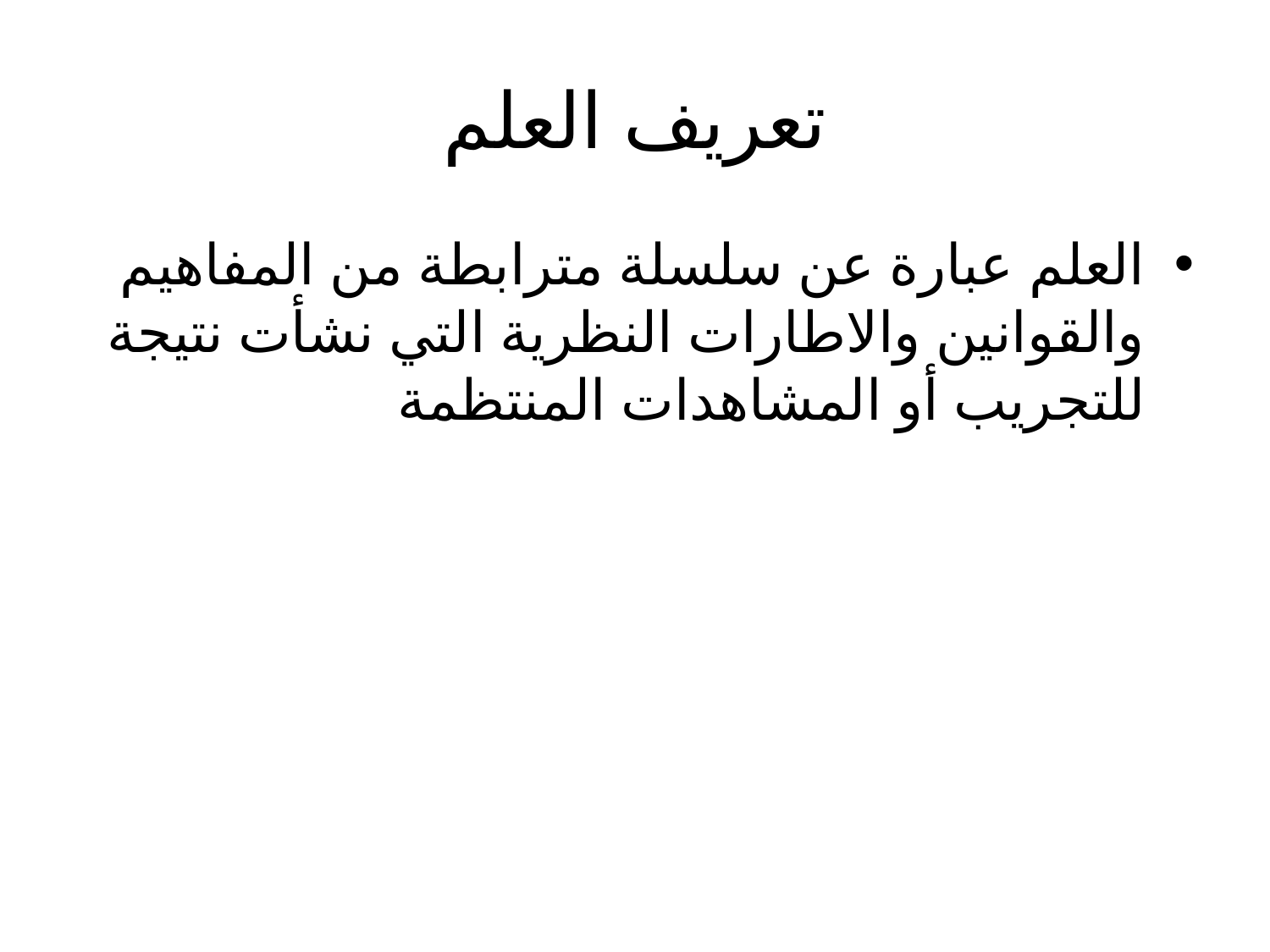

# تعريف العلم
العلم عبارة عن سلسلة مترابطة من المفاهيم والقوانين والاطارات النظرية التي نشأت نتيجة للتجريب أو المشاهدات المنتظمة